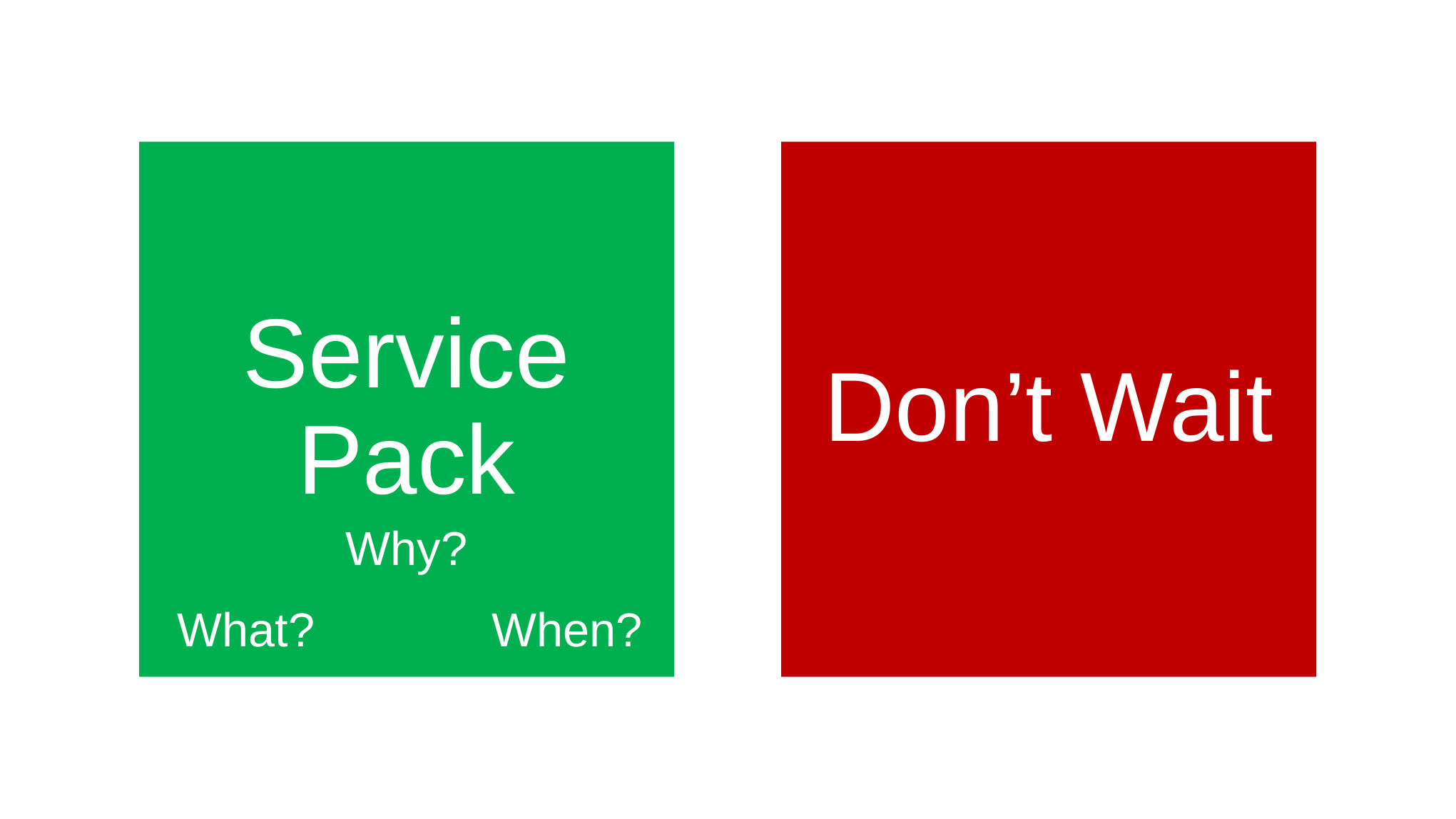

Service Pack
Don’t Wait
Why?
What?
When?